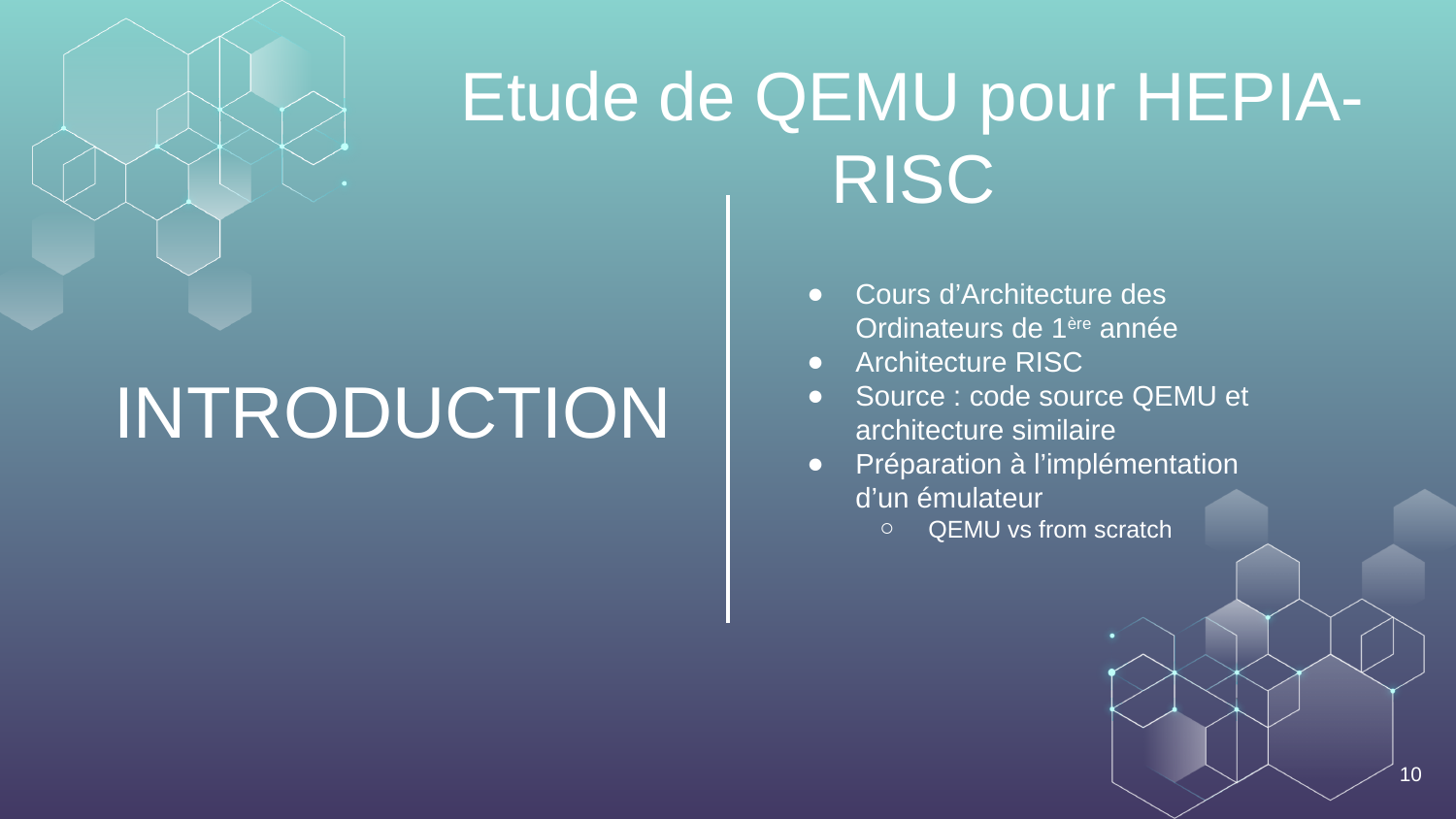

Etude de QEMU pour HEPIA-RISC
Cours d’Architecture des Ordinateurs de 1ère année
Architecture RISC
Source : code source QEMU et architecture similaire
Préparation à l’implémentation d’un émulateur
QEMU vs from scratch
# INTRODUCTION
10